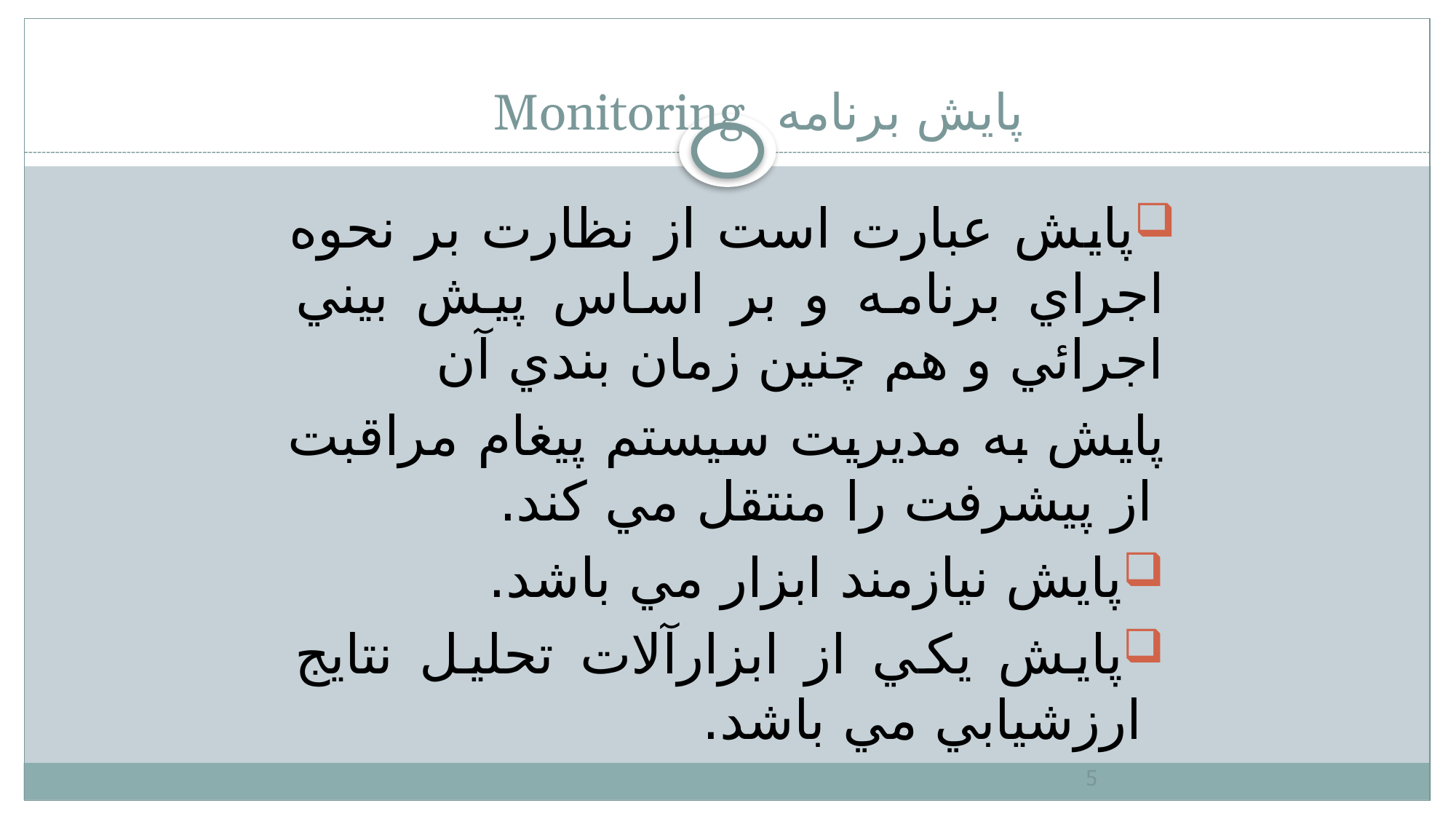

# پايش برنامه  Monitoring
پايش عبارت است از نظارت بر نحوه اجراي برنامه و بر اساس پيش بيني اجرائي و هم چنين زمان بندي آن
پايش به مديريت سيستم پيغام مراقبت از پيشرفت را منتقل مي كند.
پايش نيازمند ابزار مي باشد.
پايش يكي از ابزارآلات تحليل نتايج ارزشيابي مي باشد.
5